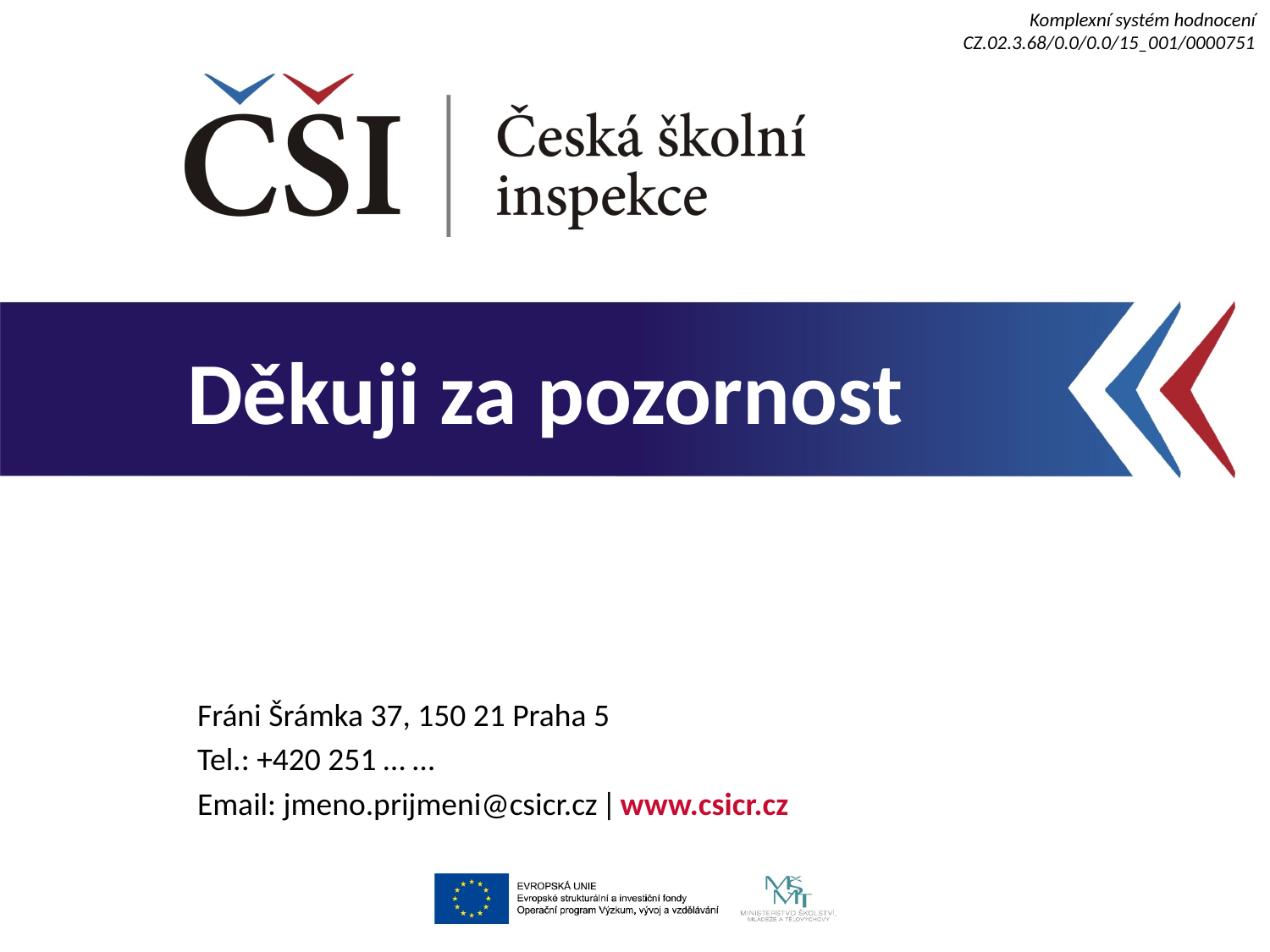

Fráni Šrámka 37, 150 21 Praha 5
Tel.: +420 251 … …
Email: jmeno.prijmeni@csicr.cz ǀ www.csicr.cz